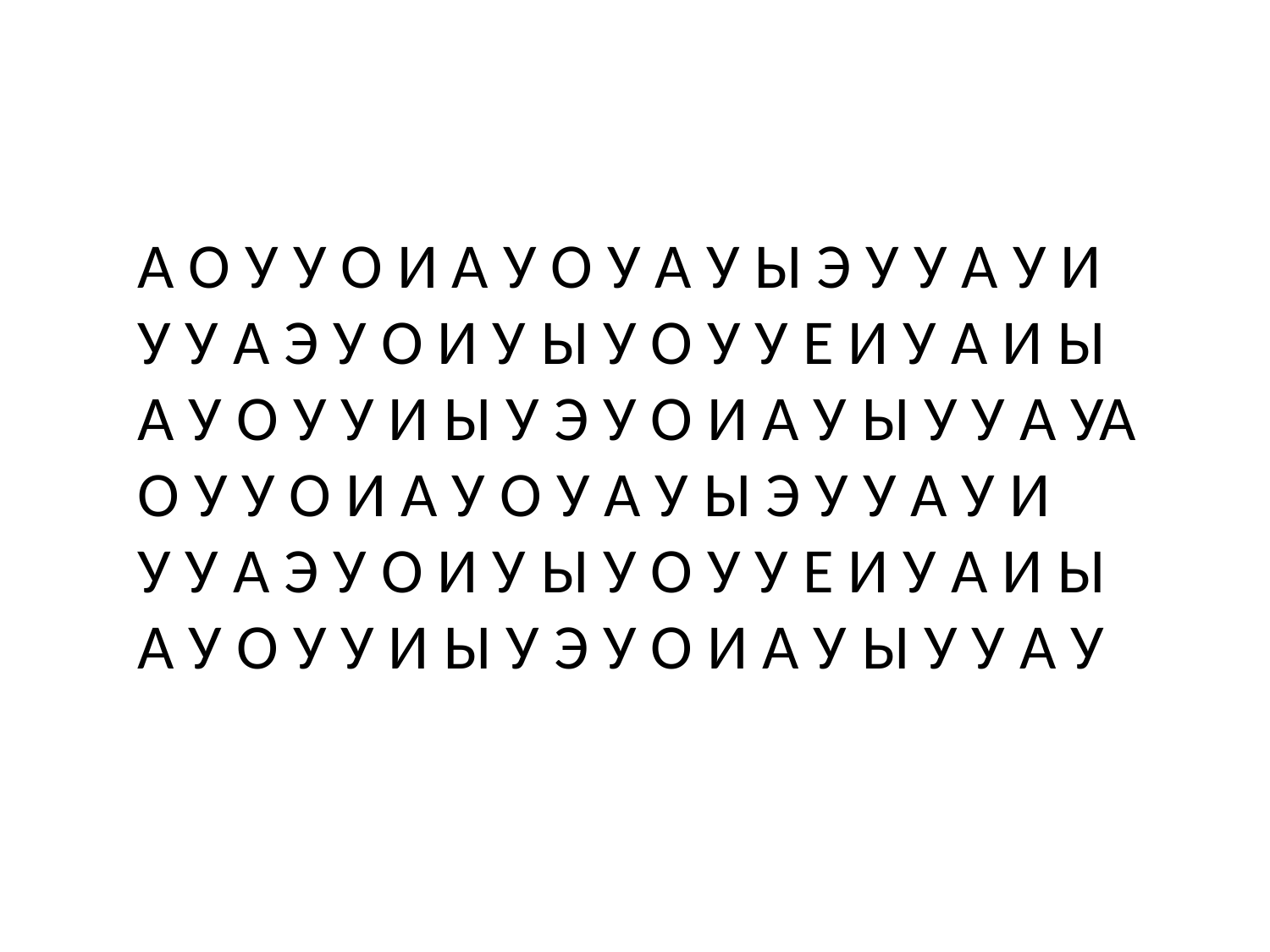

А О У У О И А У О У А У Ы Э У У А У И
У У А Э У О И У Ы У О У У Е И У А И Ы
А У О У У И Ы У Э У О И А У Ы У У А УА О У У О И А У О У А У Ы Э У У А У И
У У А Э У О И У Ы У О У У Е И У А И Ы
А У О У У И Ы У Э У О И А У Ы У У А У